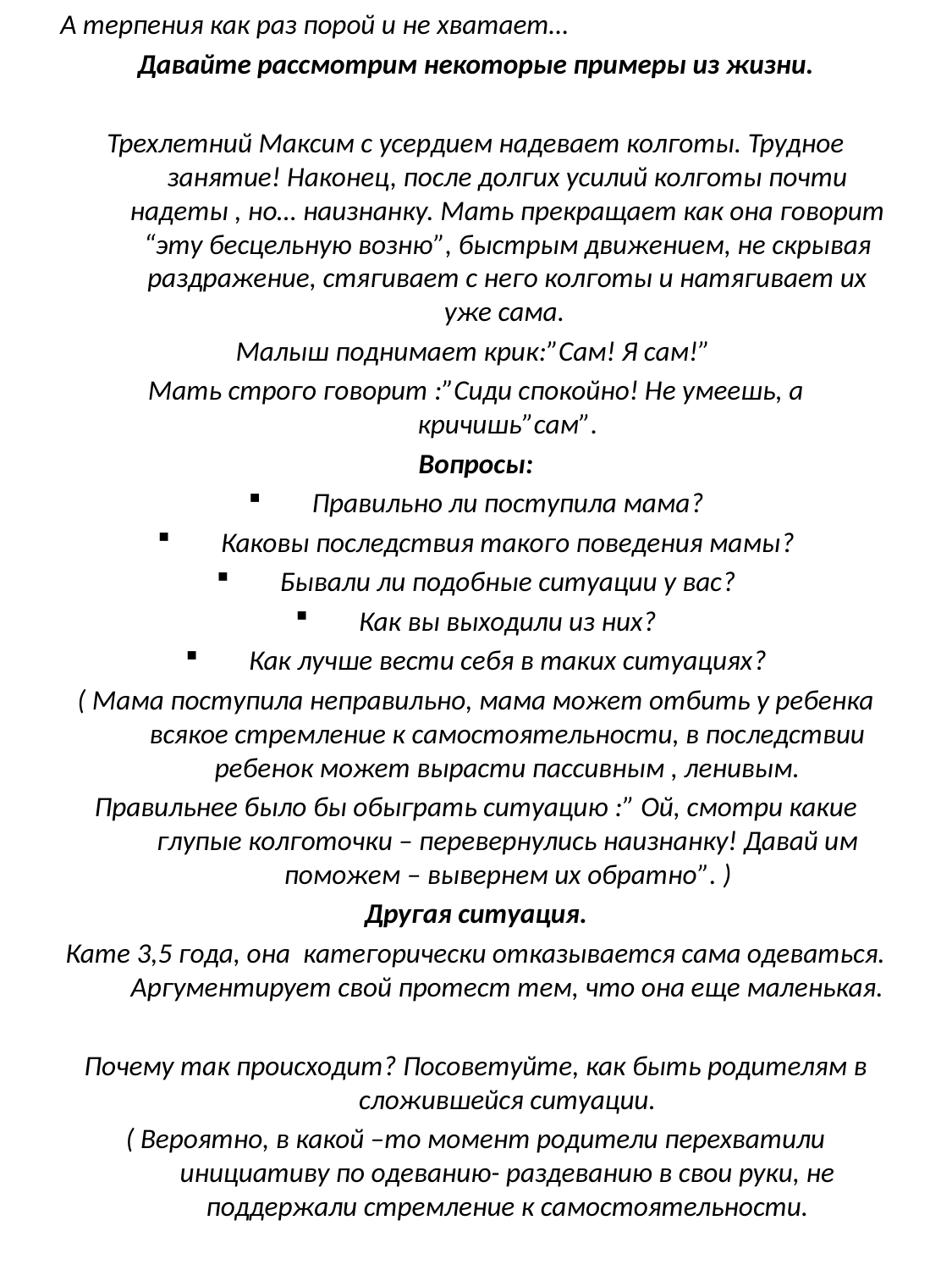

А терпения как раз порой и не хватает…
Давайте рассмотрим некоторые примеры из жизни.

Трехлетний Максим с усердием надевает колготы. Трудное занятие! Наконец, после долгих усилий колготы почти надеты , но… наизнанку. Мать прекращает как она говорит “эту бесцельную возню”, быстрым движением, не скрывая раздражение, стягивает с него колготы и натягивает их уже сама.
Малыш поднимает крик:”Сам! Я сам!”
Мать строго говорит :”Сиди спокойно! Не умеешь, а кричишь”сам”.
Вопросы:
Правильно ли поступила мама?
Каковы последствия такого поведения мамы?
Бывали ли подобные ситуации у вас?
Как вы выходили из них?
Как лучше вести себя в таких ситуациях?
( Мама поступила неправильно, мама может отбить у ребенка всякое стремление к самостоятельности, в последствии ребенок может вырасти пассивным , ленивым.
Правильнее было бы обыграть ситуацию :” Ой, смотри какие глупые колготочки – перевернулись наизнанку! Давай им поможем – вывернем их обратно”. )
Другая ситуация.
Кате 3,5 года, она  категорически отказывается сама одеваться. Аргументирует свой протест тем, что она еще маленькая.

Почему так происходит? Посоветуйте, как быть родителям в сложившейся ситуации.
( Вероятно, в какой –то момент родители перехватили инициативу по одеванию- раздеванию в свои руки, не поддержали стремление к самостоятельности.